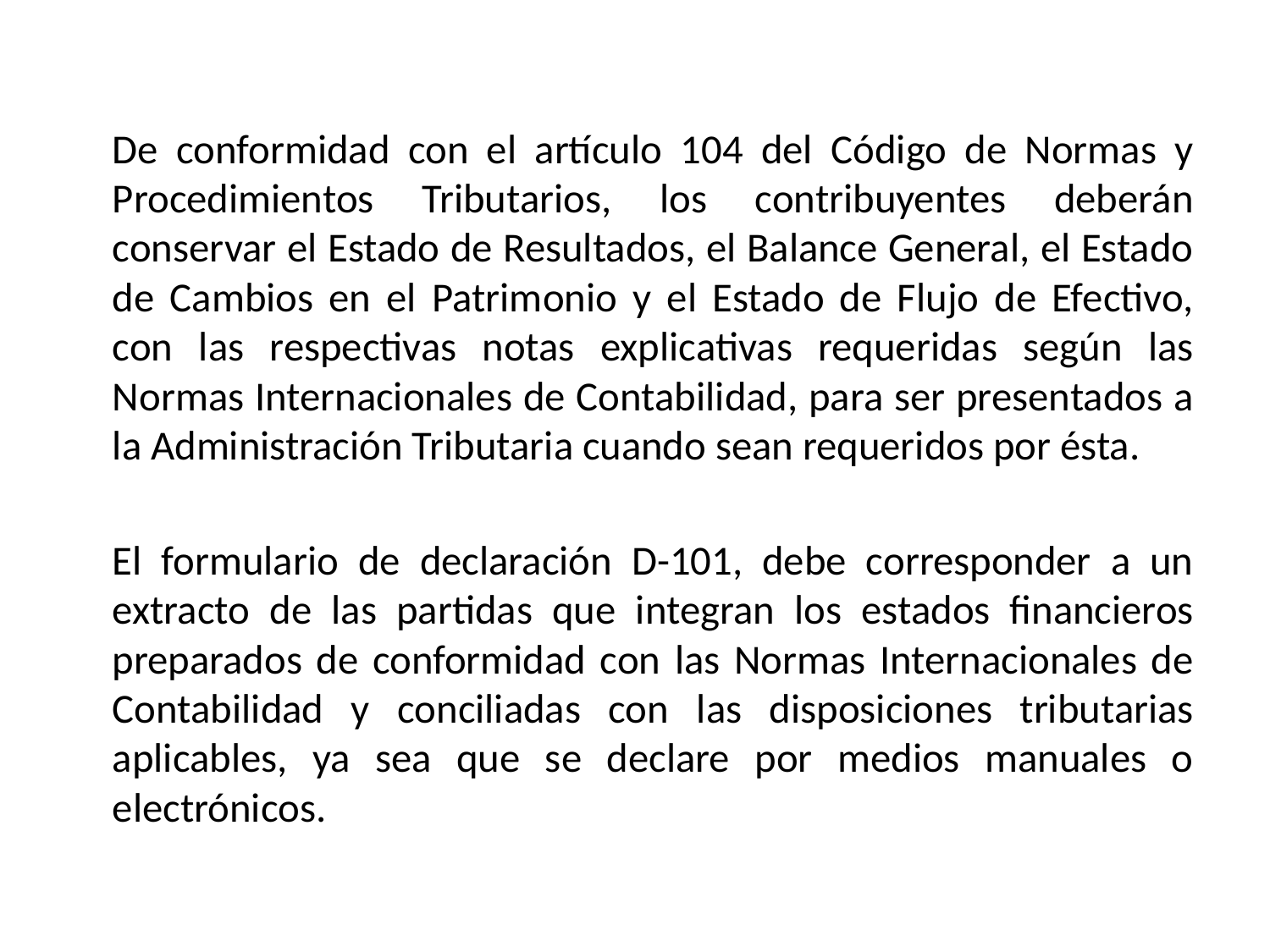

De conformidad con el artículo 104 del Código de Normas y Procedimientos Tributarios, los contribuyentes deberán conservar el Estado de Resultados, el Balance General, el Estado de Cambios en el Patrimonio y el Estado de Flujo de Efectivo, con las respectivas notas explicativas requeridas según las Normas Internacionales de Contabilidad, para ser presentados a la Administración Tributaria cuando sean requeridos por ésta.

	El formulario de declaración D-101, debe corresponder a un extracto de las partidas que integran los estados financieros preparados de conformidad con las Normas Internacionales de Contabilidad y conciliadas con las disposiciones tributarias aplicables, ya sea que se declare por medios manuales o electrónicos.